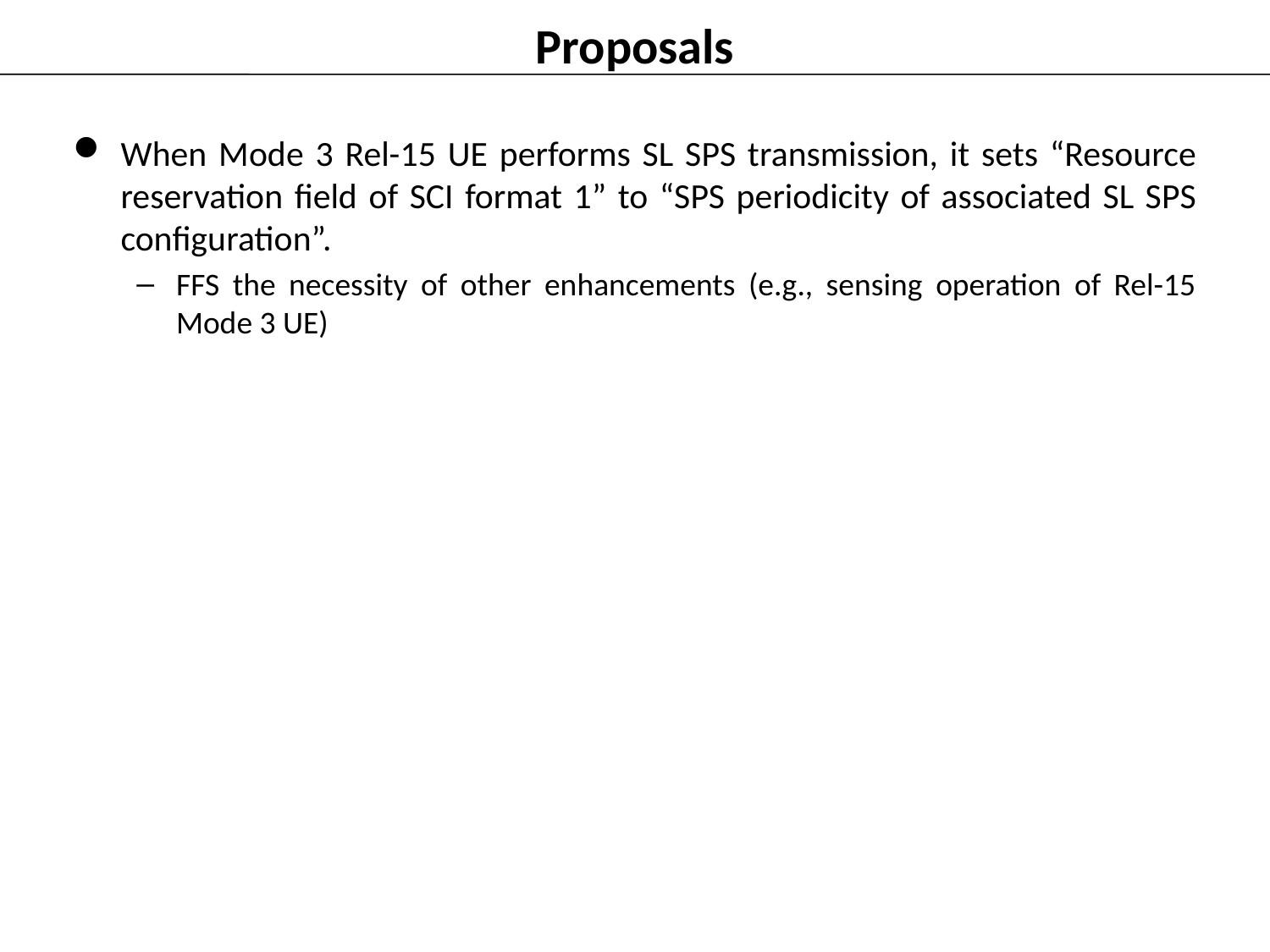

# Proposals
When Mode 3 Rel-15 UE performs SL SPS transmission, it sets “Resource reservation field of SCI format 1” to “SPS periodicity of associated SL SPS configuration”.
FFS the necessity of other enhancements (e.g., sensing operation of Rel-15 Mode 3 UE)